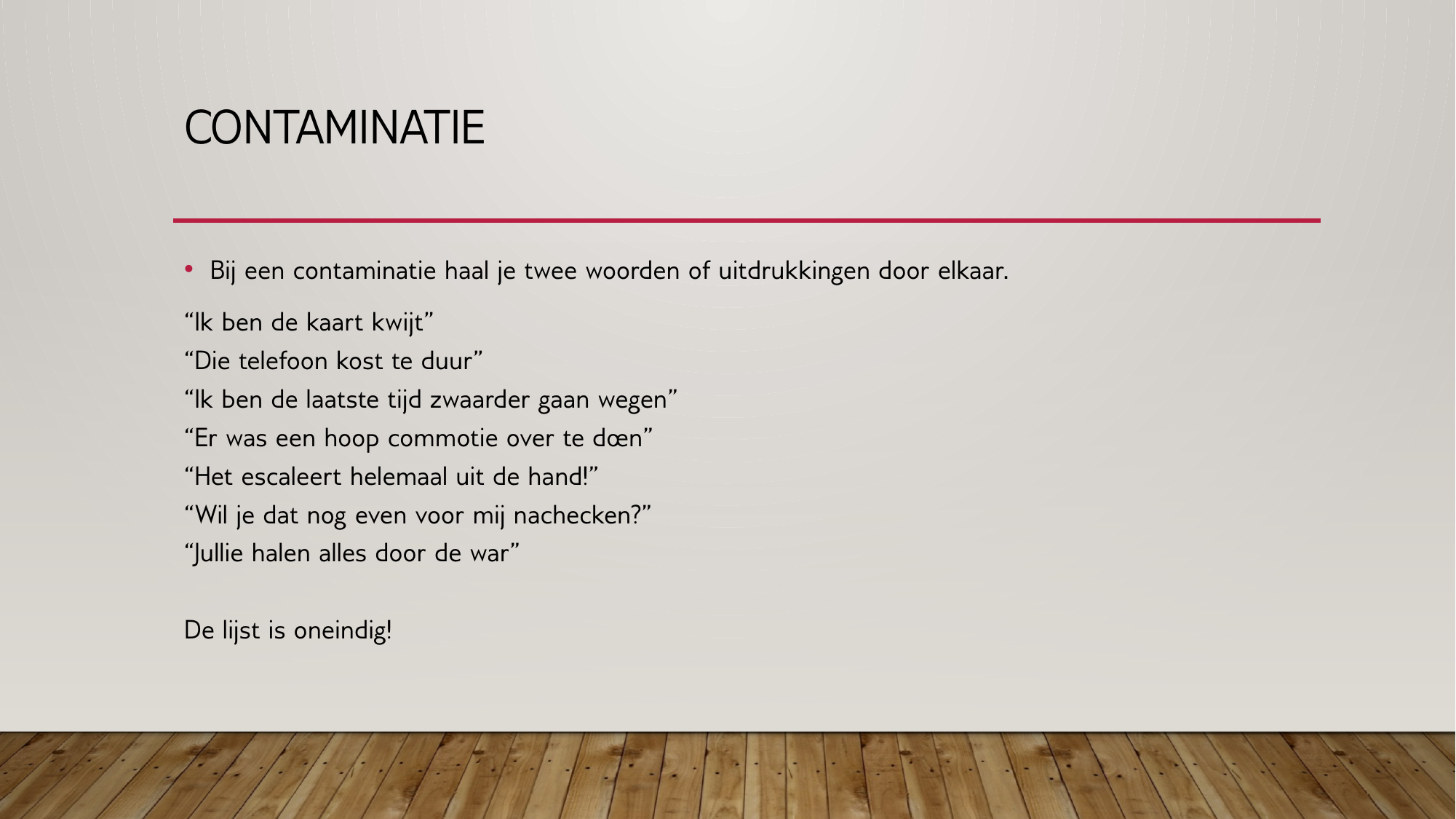

# Contaminatie
Bij een contaminatie haal je twee woorden of uitdrukkingen door elkaar.
“Ik ben de kaart kwijt”
“Die telefoon kost te duur”
“Ik ben de laatste tijd zwaarder gaan wegen”
“Er was een hoop commotie over te doen”
“Het escaleert helemaal uit de hand!”
“Wil je dat nog even voor mij nachecken?”
“Jullie halen alles door de war”
De lijst is oneindig!